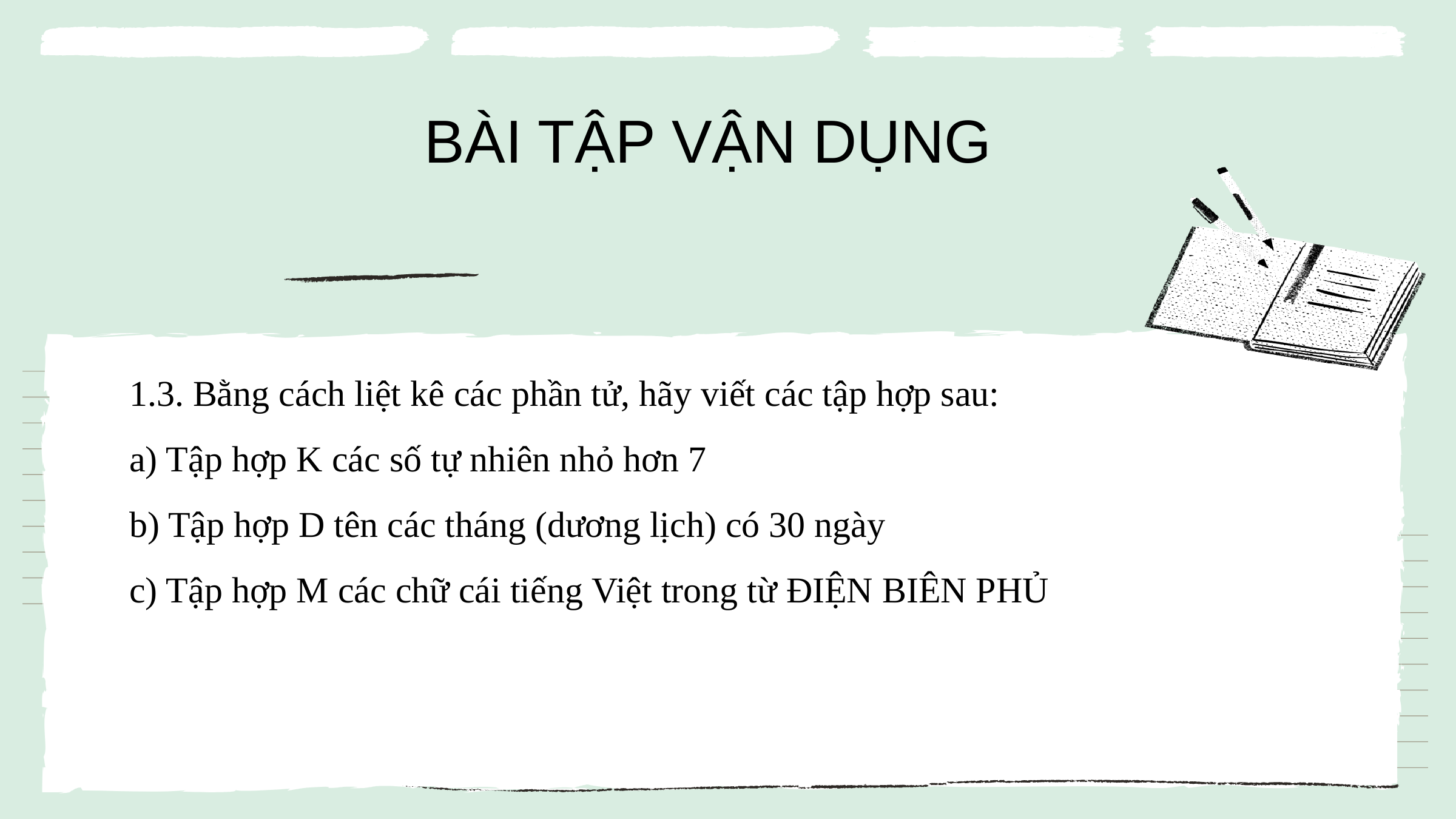

BÀI TẬP VẬN DỤNG
1.3. Bằng cách liệt kê các phần tử, hãy viết các tập hợp sau:
a) Tập hợp K các số tự nhiên nhỏ hơn 7
b) Tập hợp D tên các tháng (dương lịch) có 30 ngày
c) Tập hợp M các chữ cái tiếng Việt trong từ ĐIỆN BIÊN PHỦ